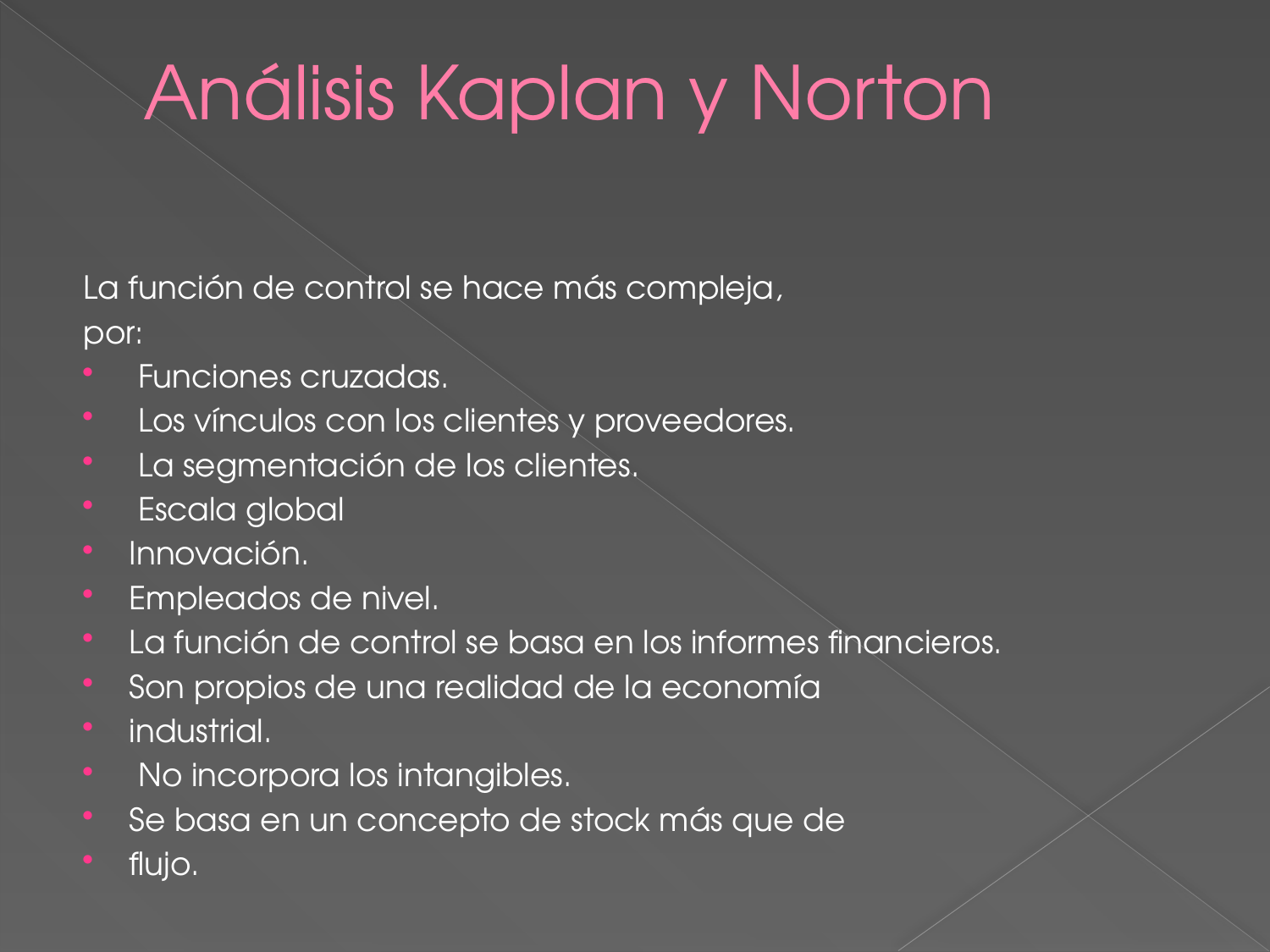

# Análisis Kaplan y Norton
La función de control se hace más compleja,
por:
 Funciones cruzadas.
 Los vínculos con los clientes y proveedores.
 La segmentación de los clientes.
 Escala global
Innovación.
Empleados de nivel.
La función de control se basa en los informes financieros.
Son propios de una realidad de la economía
industrial.
 No incorpora los intangibles.
Se basa en un concepto de stock más que de
flujo.